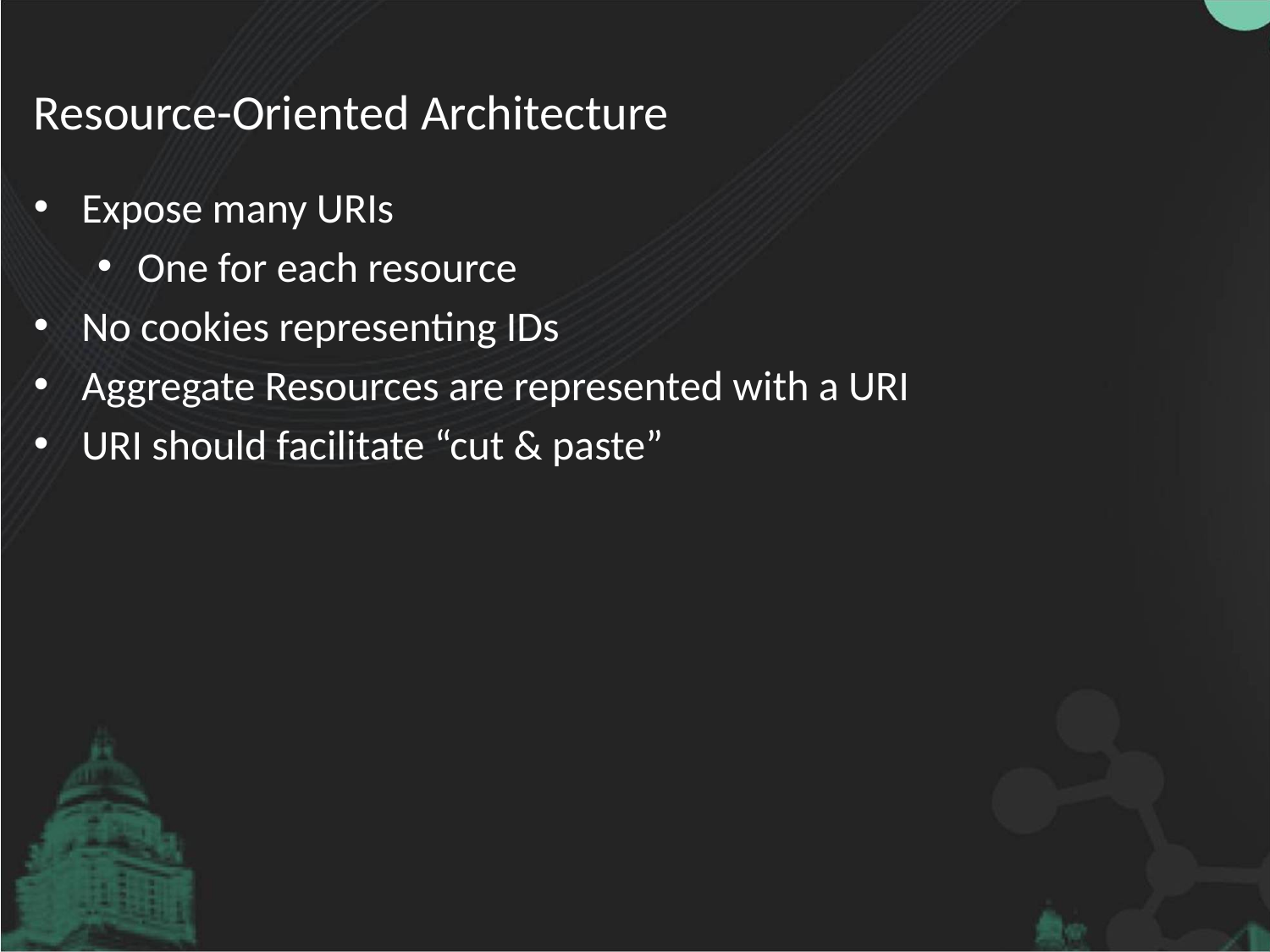

# Resource-Oriented Architecture
Expose many URIs
One for each resource
No cookies representing IDs
Aggregate Resources are represented with a URI
URI should facilitate “cut & paste”